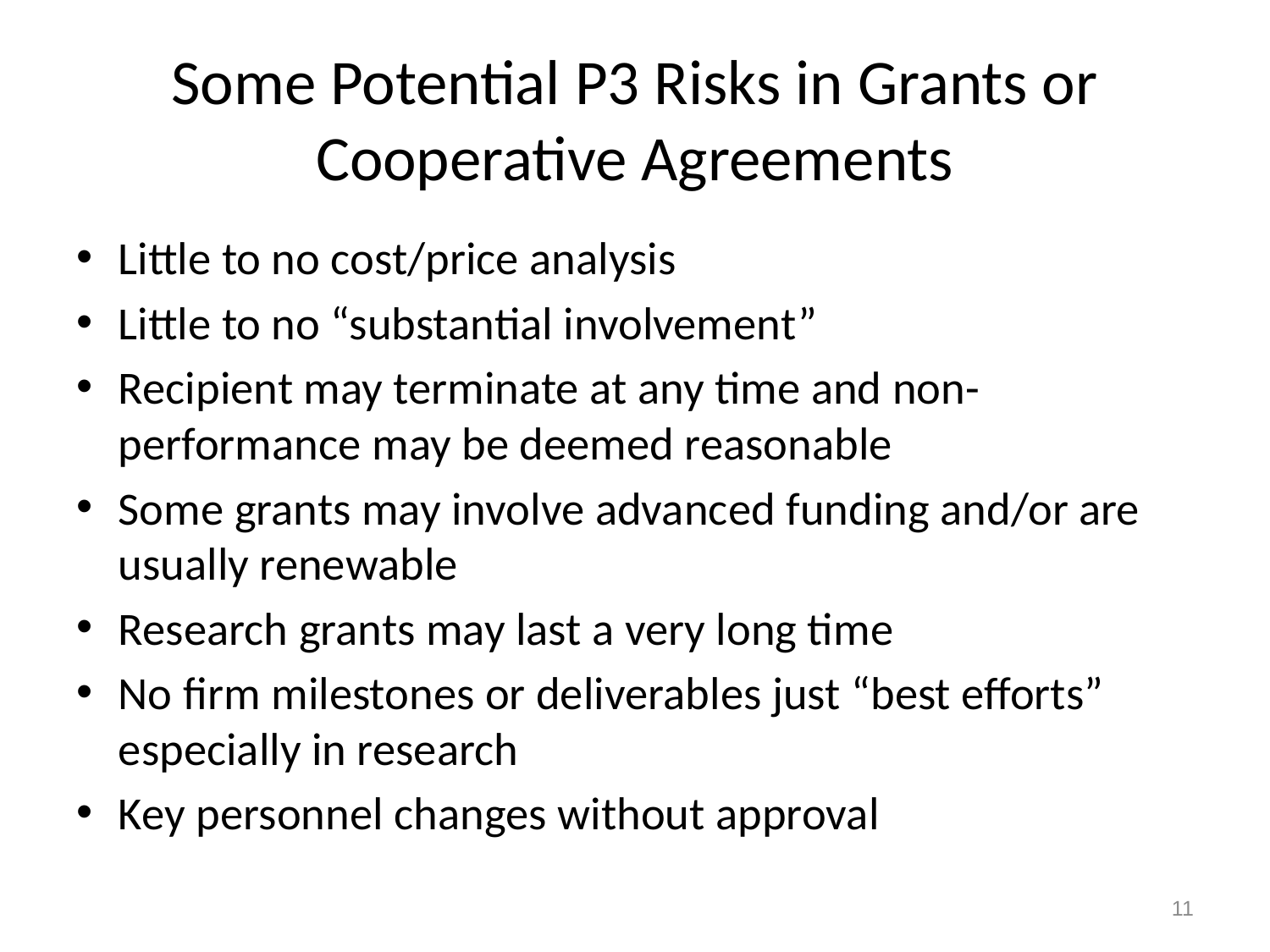

# Some Potential P3 Risks in Grants or Cooperative Agreements
Little to no cost/price analysis
Little to no “substantial involvement”
Recipient may terminate at any time and non-performance may be deemed reasonable
Some grants may involve advanced funding and/or are usually renewable
Research grants may last a very long time
No firm milestones or deliverables just “best efforts” especially in research
Key personnel changes without approval

11